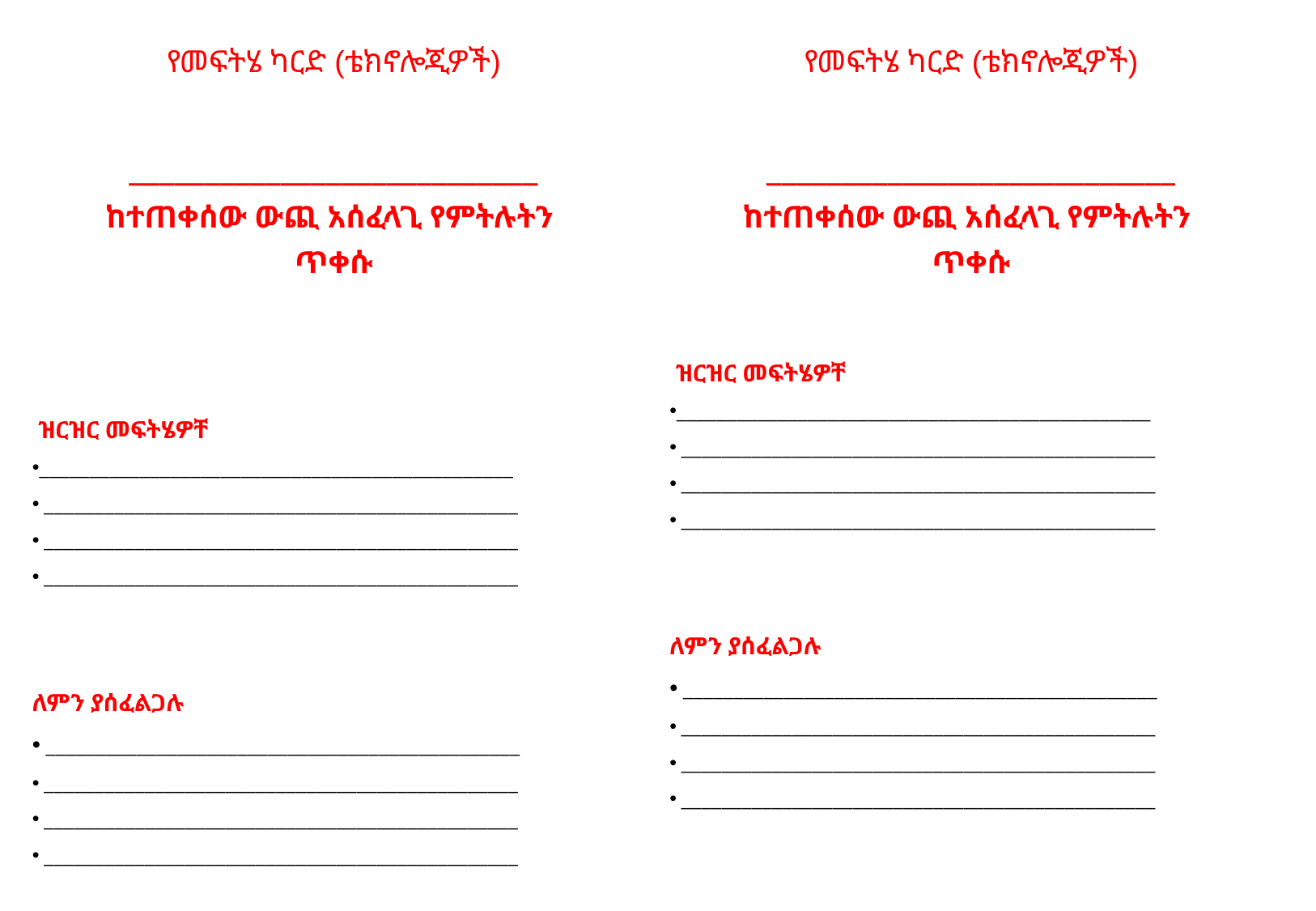

የመፍትሄ ካርድ (ቴክኖሎጂዎች)

___________________________
ከተጠቀሰው ውጪ አሰፈላጊ የምትሉትን
ጥቀሱ

 ዝርዝር መፍትሄዎቸ
_______________________________________________
 _______________________________________________
 _______________________________________________
 _______________________________________________

ለምን ያሰፈልጋሉ
 _______________________________________________
 _______________________________________________
 _______________________________________________
 _______________________________________________

የመፍትሄ ካርድ (ቴክኖሎጂዎች)

___________________________
ከተጠቀሰው ውጪ አሰፈላጊ የምትሉትን
ጥቀሱ

 ዝርዝር መፍትሄዎቸ
_______________________________________________
 _______________________________________________
 _______________________________________________
 _______________________________________________

ለምን ያሰፈልጋሉ
 _______________________________________________
 _______________________________________________
 _______________________________________________
 _______________________________________________